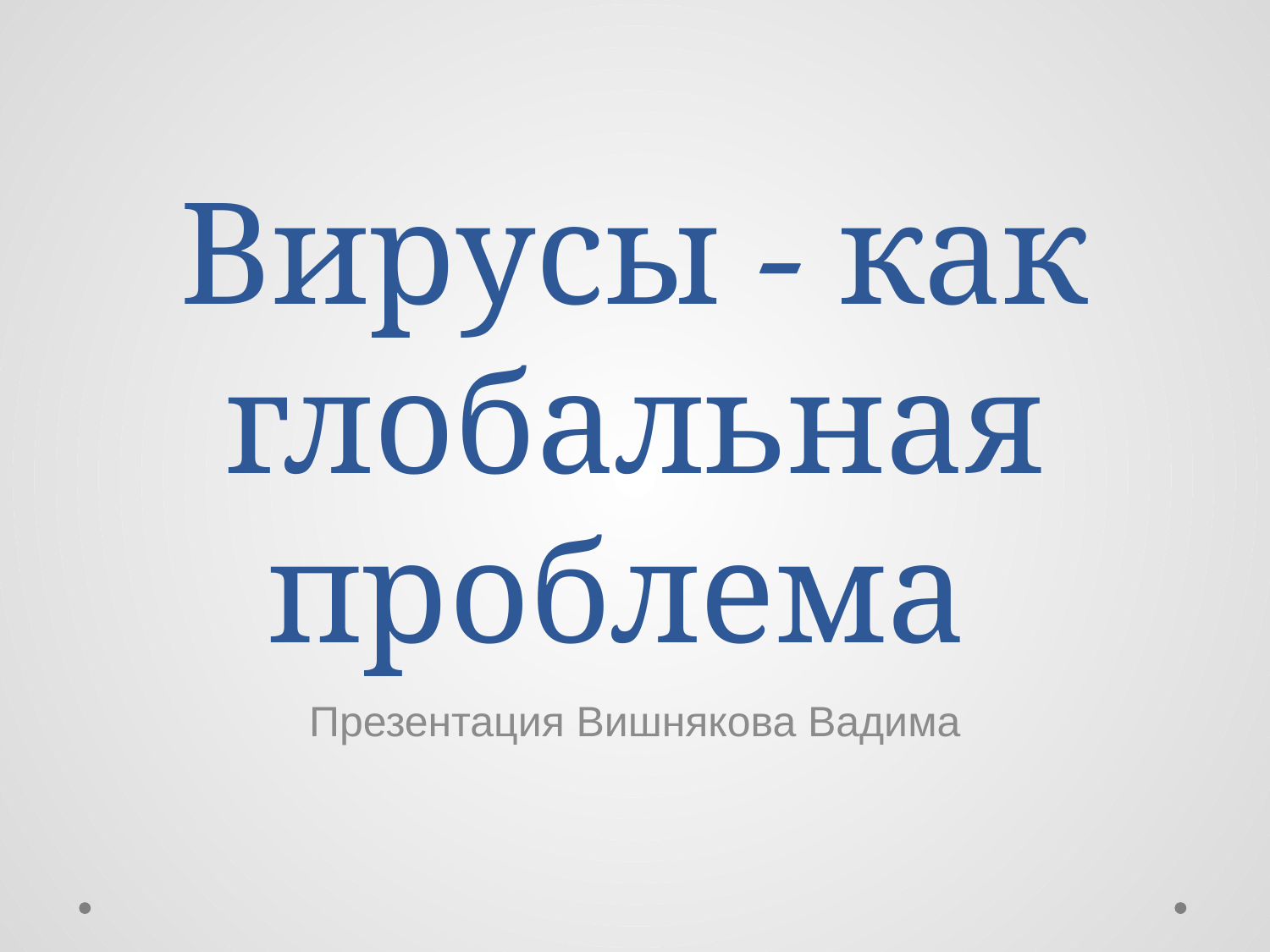

# Вирусы - как глобальная проблема
Презентация Вишнякова Вадима